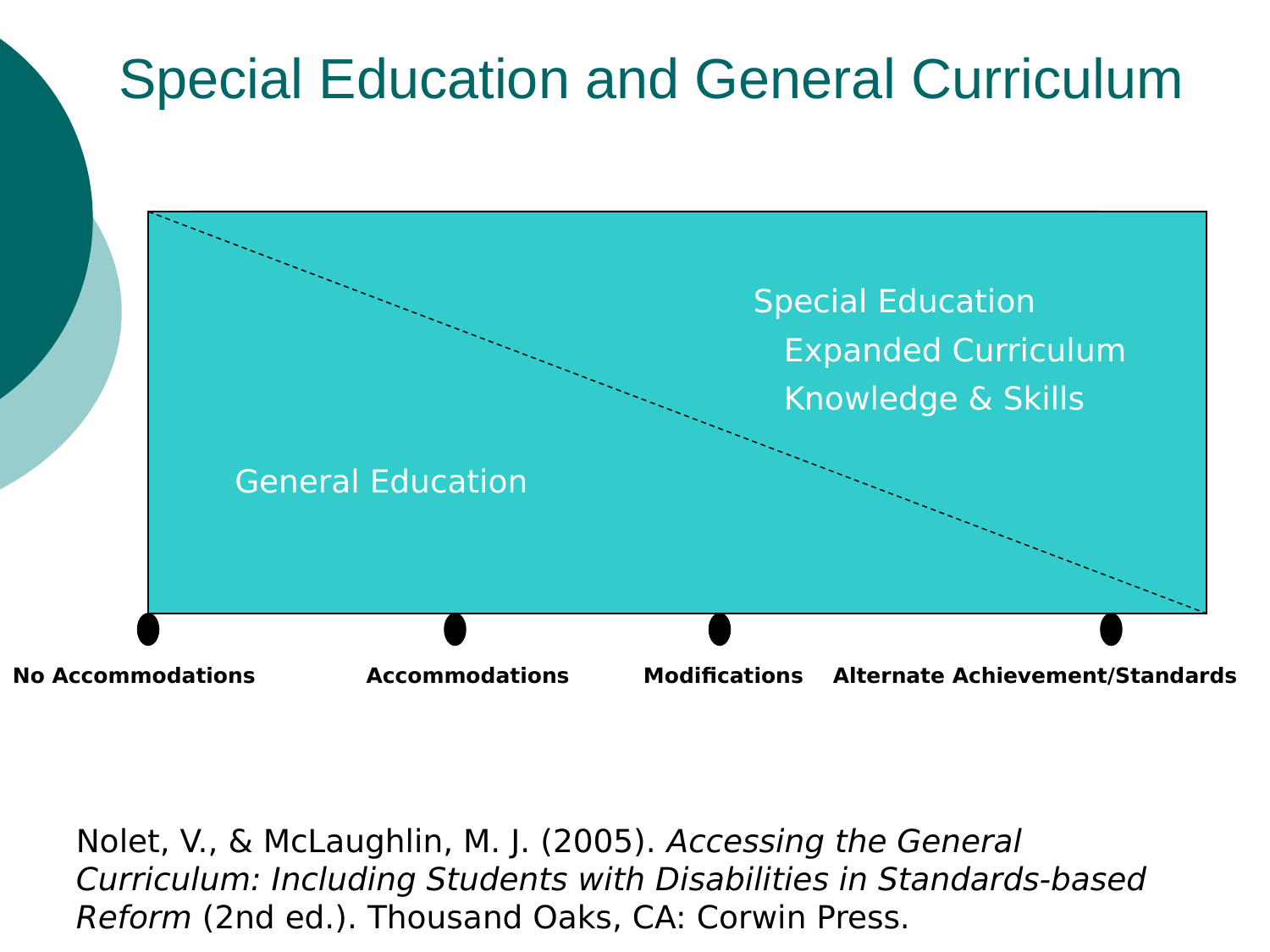

# Special Education and General Curriculum

Special Education
   Expanded Curriculum
   Knowledge & Skills
General Education

No Accommodations               Accommodations          Modifications    Alternate Achievement/Standards
Nolet, V., & McLaughlin, M. J. (2005). Accessing the General Curriculum: Including Students with Disabilities in Standards-based Reform (2nd ed.). Thousand Oaks, CA: Corwin Press.